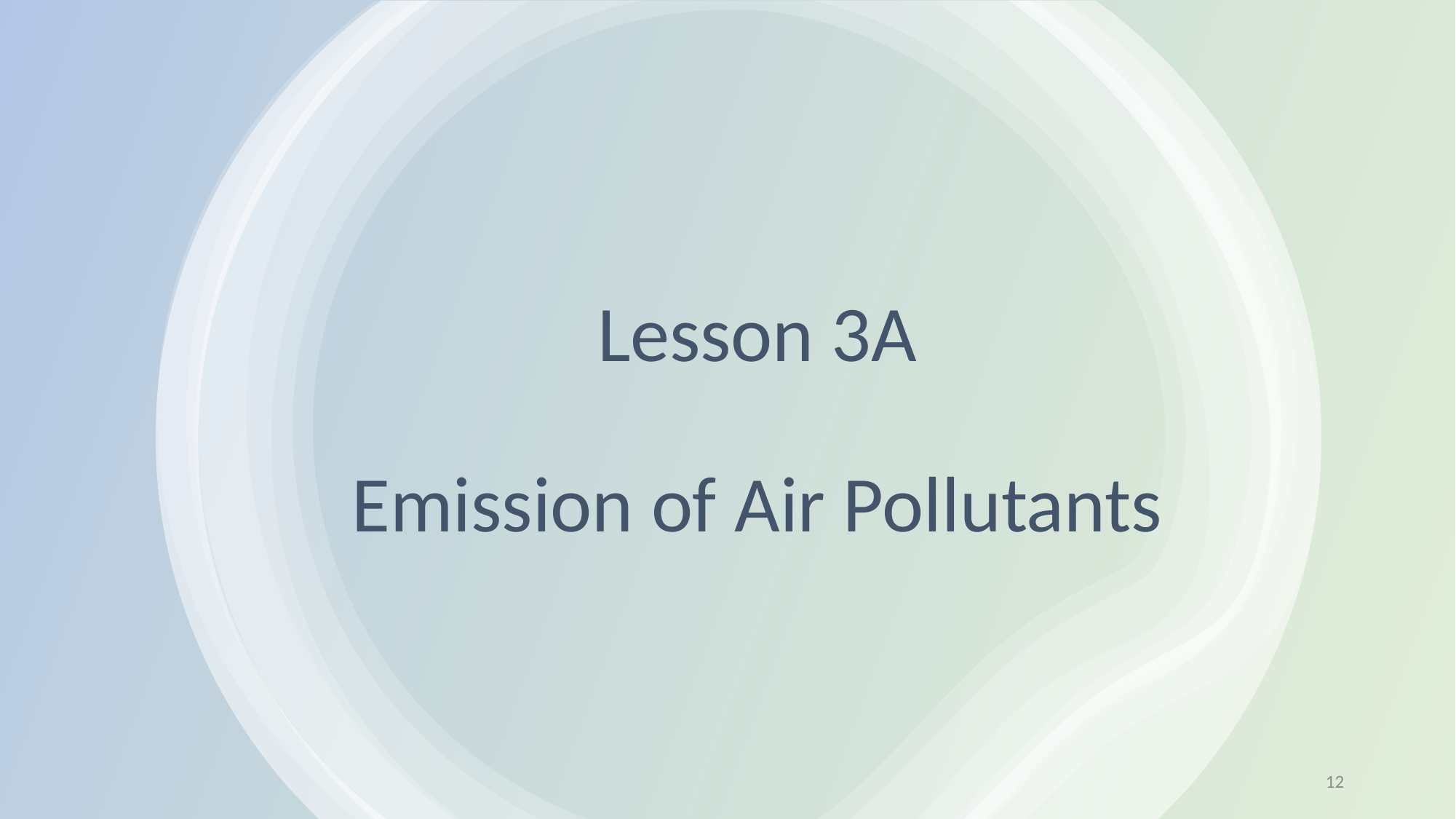

# Lesson 3A Emission of Air Pollutants
12